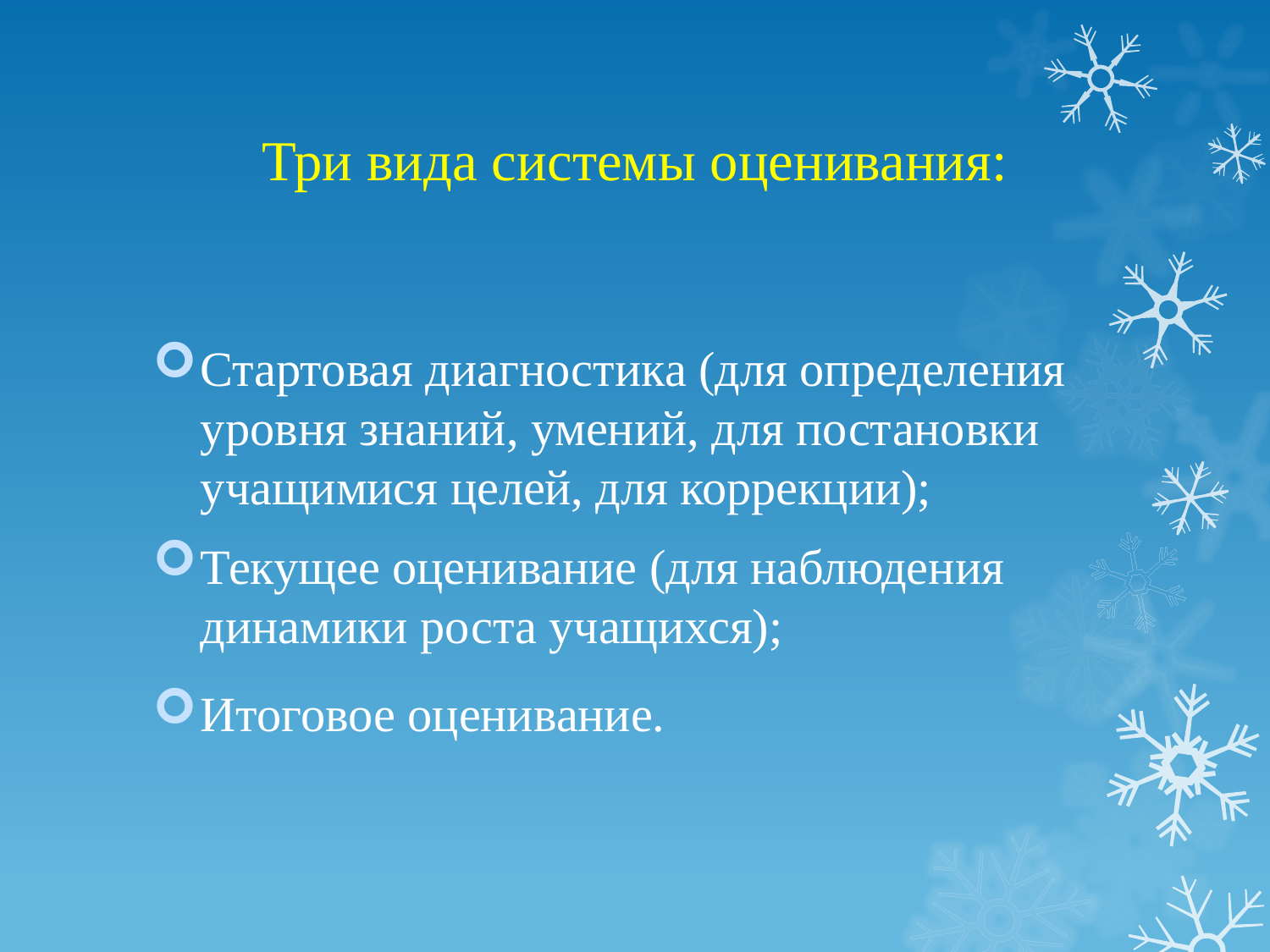

# Три вида системы оценивания:

Стартовая диагностика (для определения уровня знаний, умений, для постановки учащимися целей, для коррекции);
Текущее оценивание (для наблюдения динамики роста учащихся);
Итоговое оценивание.